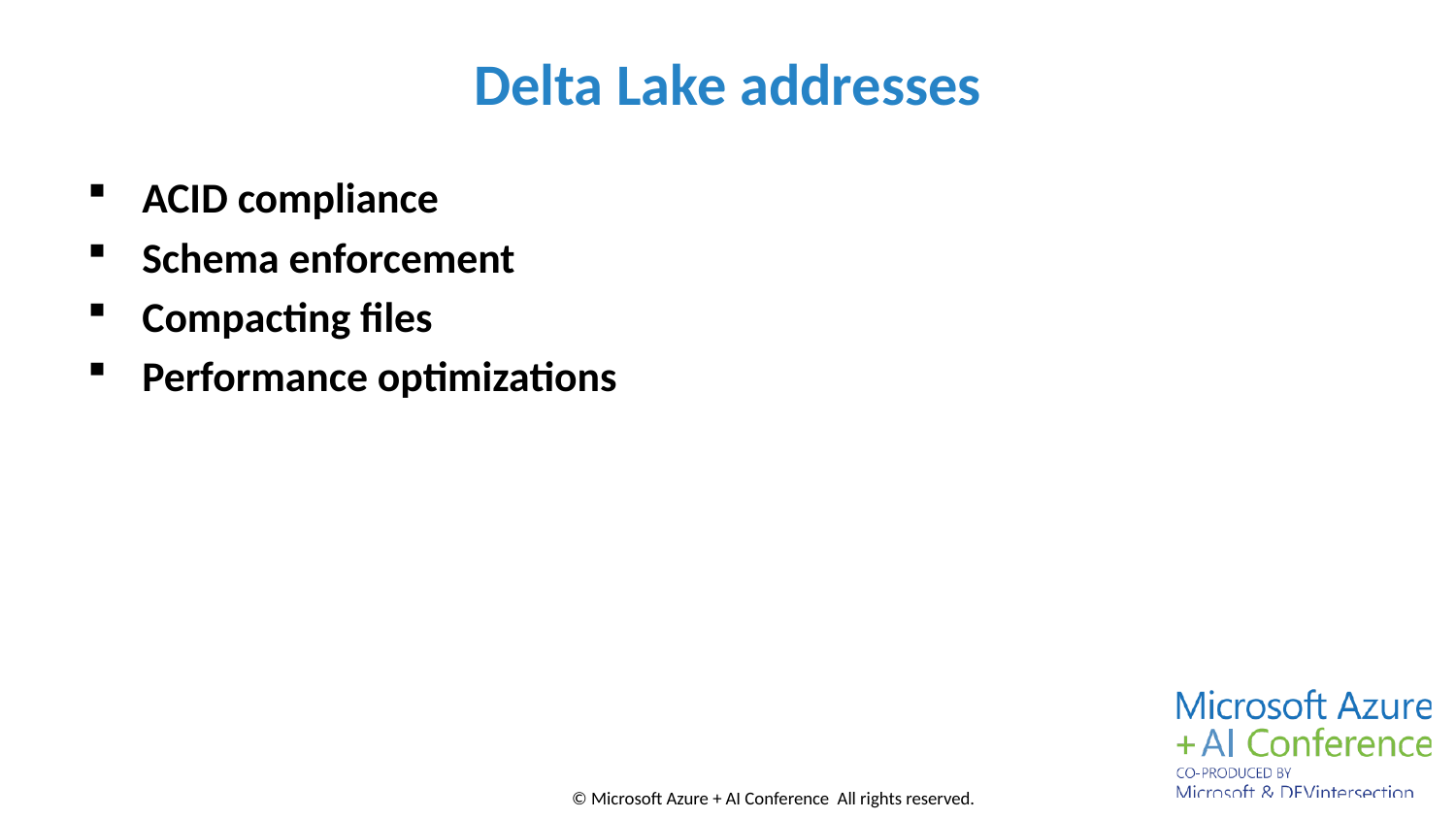

# Delta Lake addresses
ACID compliance
Schema enforcement
Compacting files
Performance optimizations